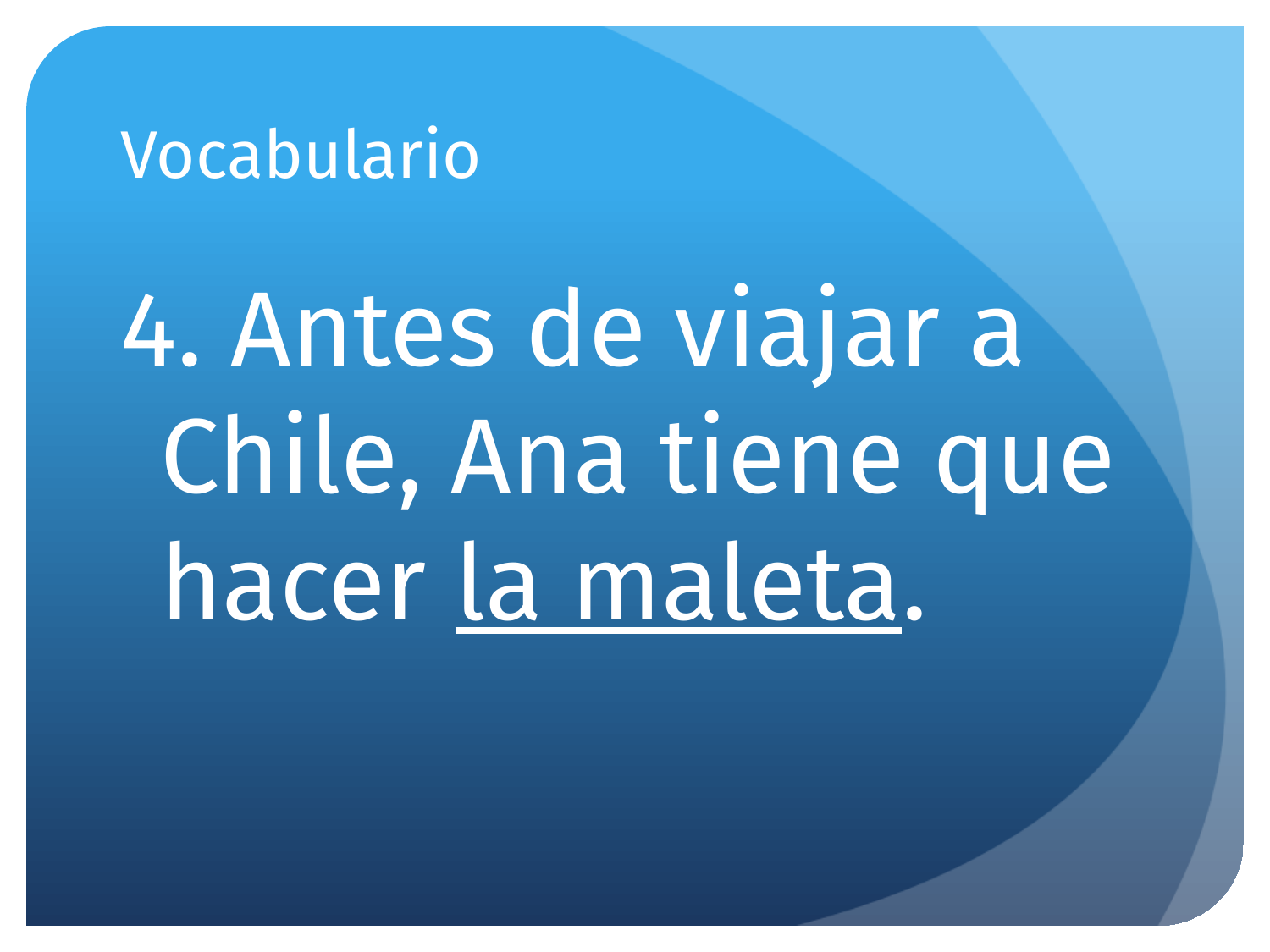

# Vocabulario
4. Antes de viajar a Chile, Ana tiene que hacer la maleta.